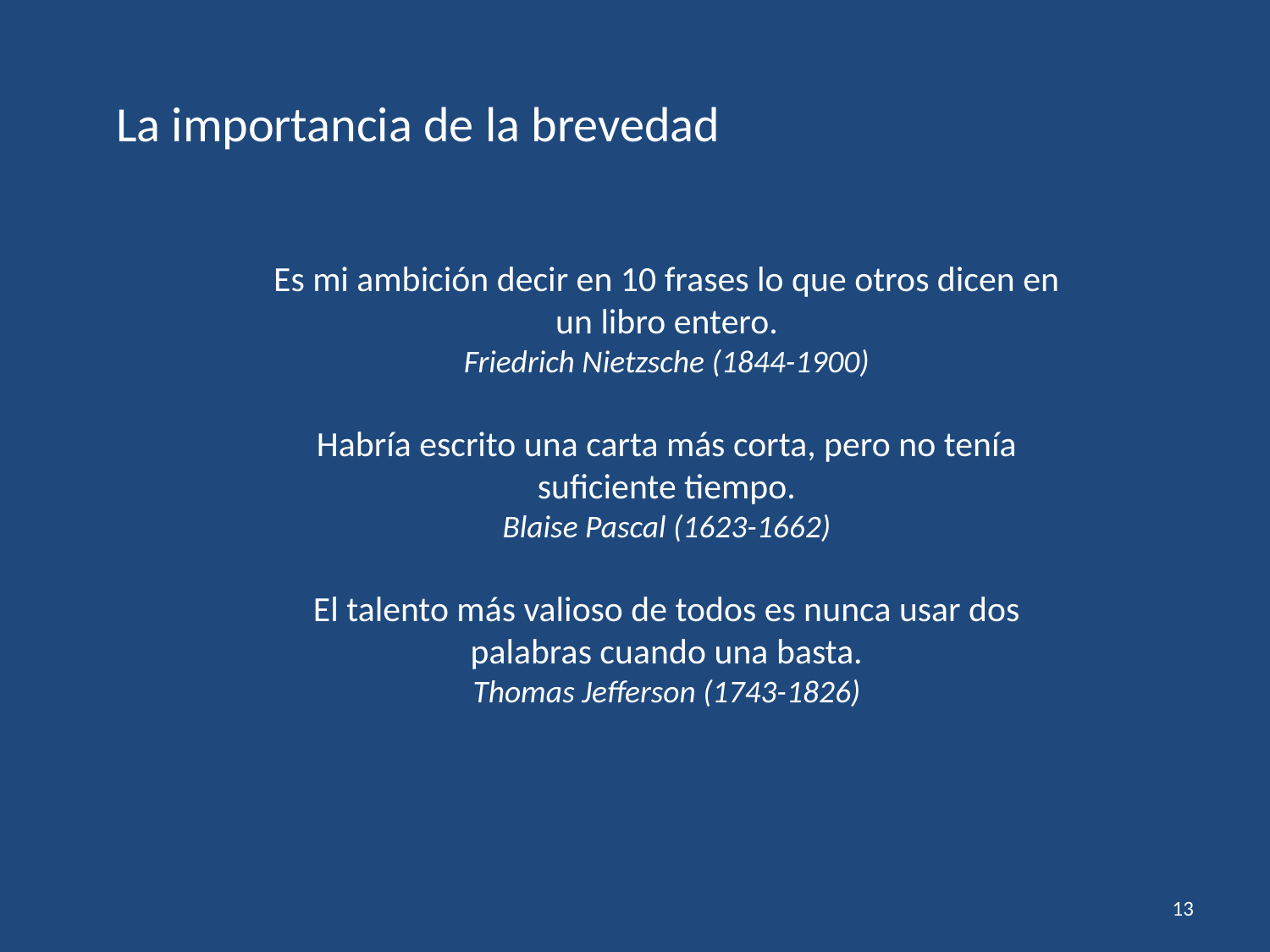

La importancia de la brevedad
Es mi ambición decir en 10 frases lo que otros dicen en un libro entero.
Friedrich Nietzsche (1844-1900)

Habría escrito una carta más corta, pero no tenía suficiente tiempo.
Blaise Pascal (1623-1662)

El talento más valioso de todos es nunca usar dos palabras cuando una basta.
Thomas Jefferson (1743-1826)

13